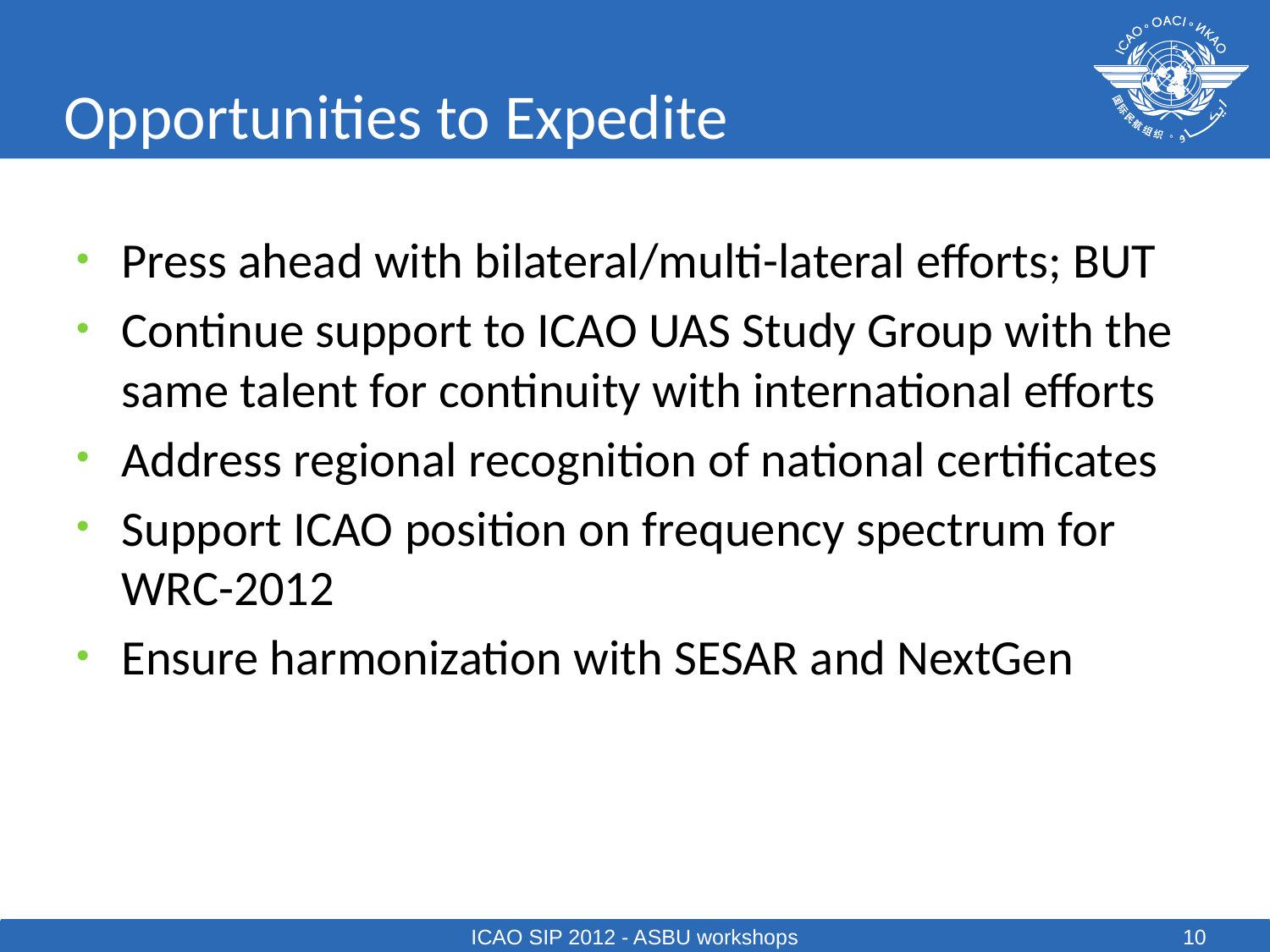

# Opportunities to Expedite
Press ahead with bilateral/multi-lateral efforts; BUT
Continue support to ICAO UAS Study Group with the same talent for continuity with international efforts
Address regional recognition of national certificates
Support ICAO position on frequency spectrum for WRC-2012
Ensure harmonization with SESAR and NextGen
ICAO SIP 2012 - ASBU workshops
10